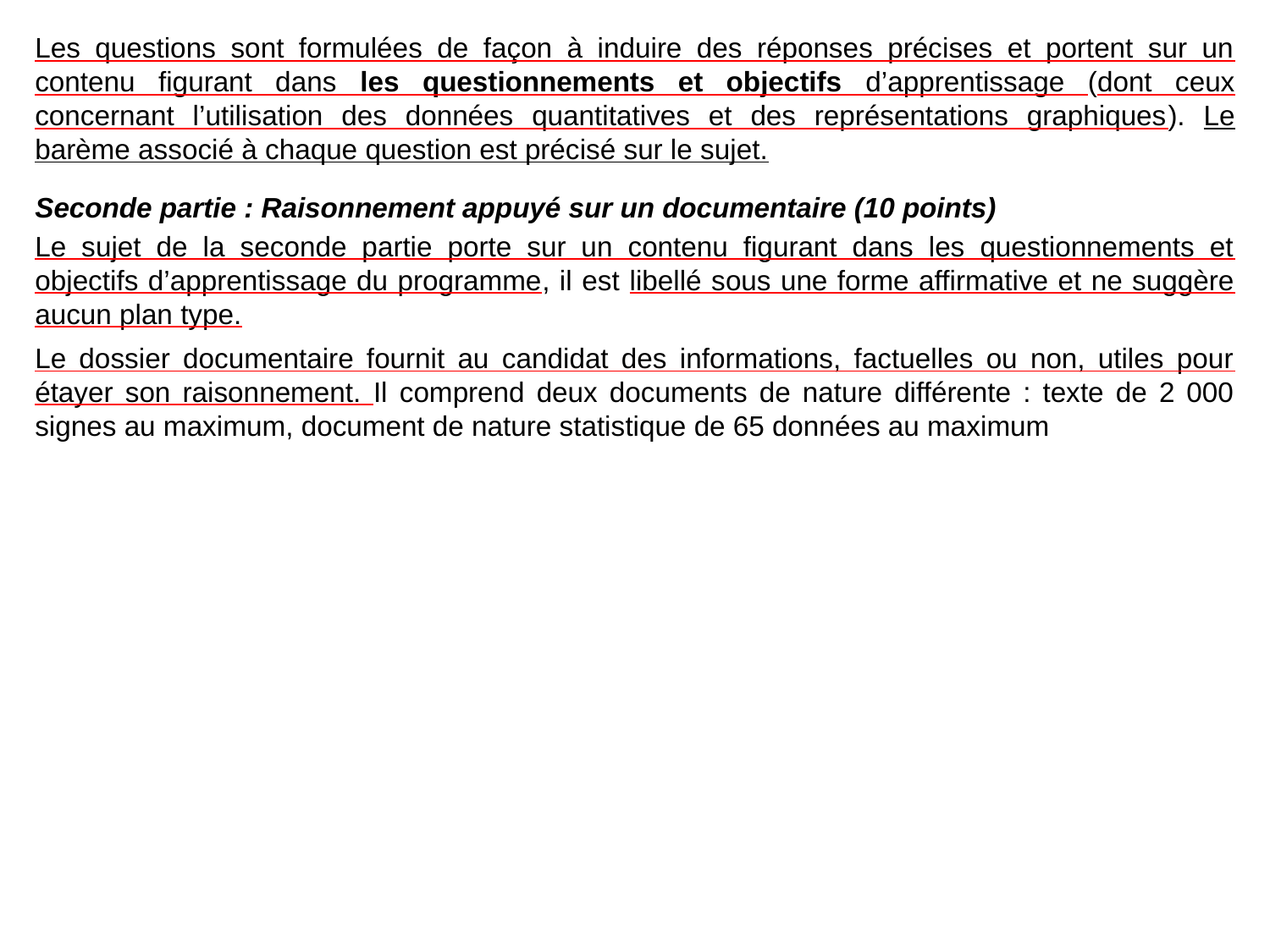

Les questions sont formulées de façon à induire des réponses précises et portent sur un contenu figurant dans les questionnements et objectifs d’apprentissage (dont ceux concernant l’utilisation des données quantitatives et des représentations graphiques). Le barème associé à chaque question est précisé sur le sujet.
Seconde partie : Raisonnement appuyé sur un documentaire (10 points)
Le sujet de la seconde partie porte sur un contenu figurant dans les questionnements et objectifs d’apprentissage du programme, il est libellé sous une forme affirmative et ne suggère aucun plan type.
Le dossier documentaire fournit au candidat des informations, factuelles ou non, utiles pour étayer son raisonnement. Il comprend deux documents de nature différente : texte de 2 000 signes au maximum, document de nature statistique de 65 données au maximum